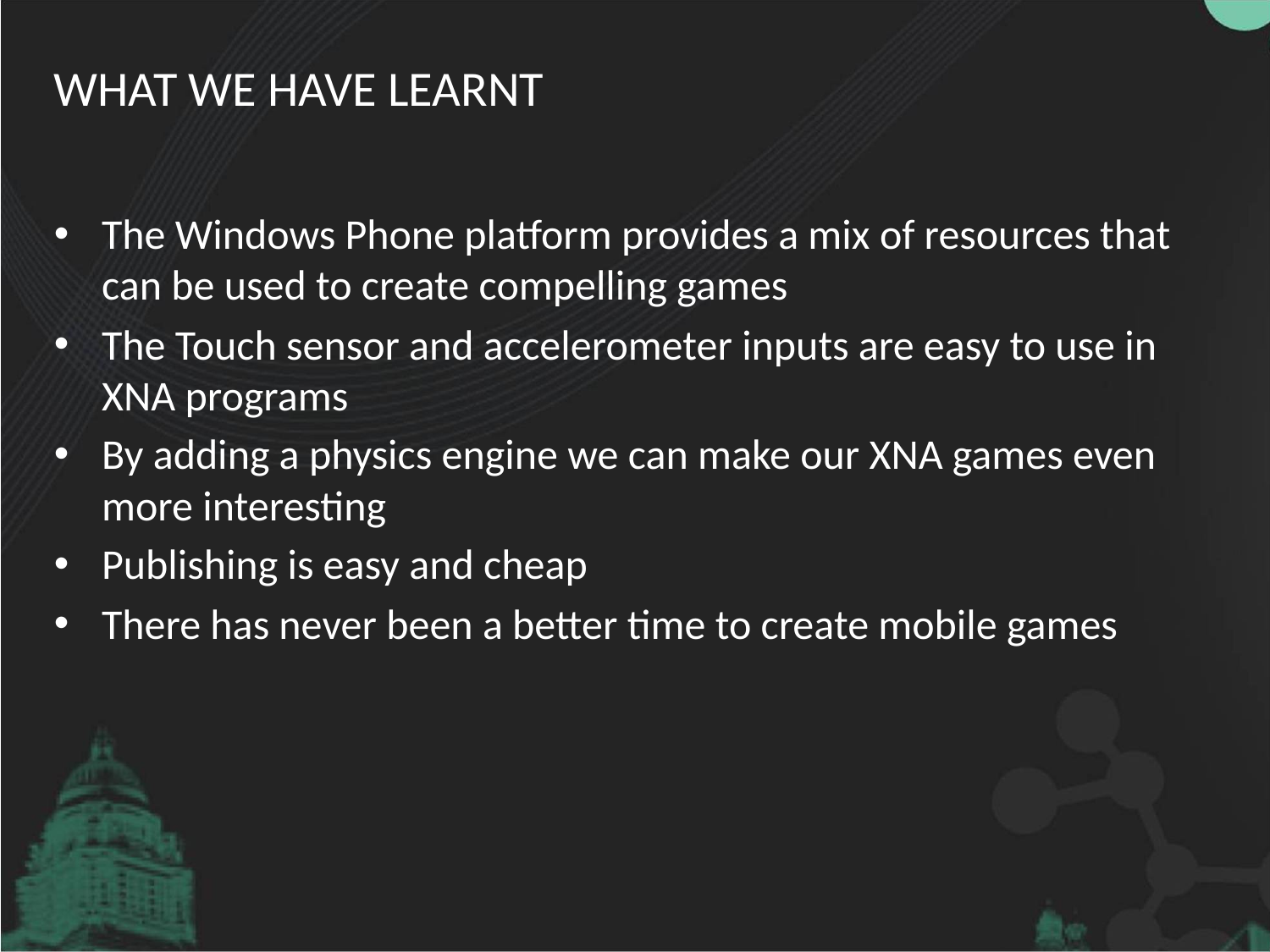

# What we have learnt
The Windows Phone platform provides a mix of resources that can be used to create compelling games
The Touch sensor and accelerometer inputs are easy to use in XNA programs
By adding a physics engine we can make our XNA games even more interesting
Publishing is easy and cheap
There has never been a better time to create mobile games